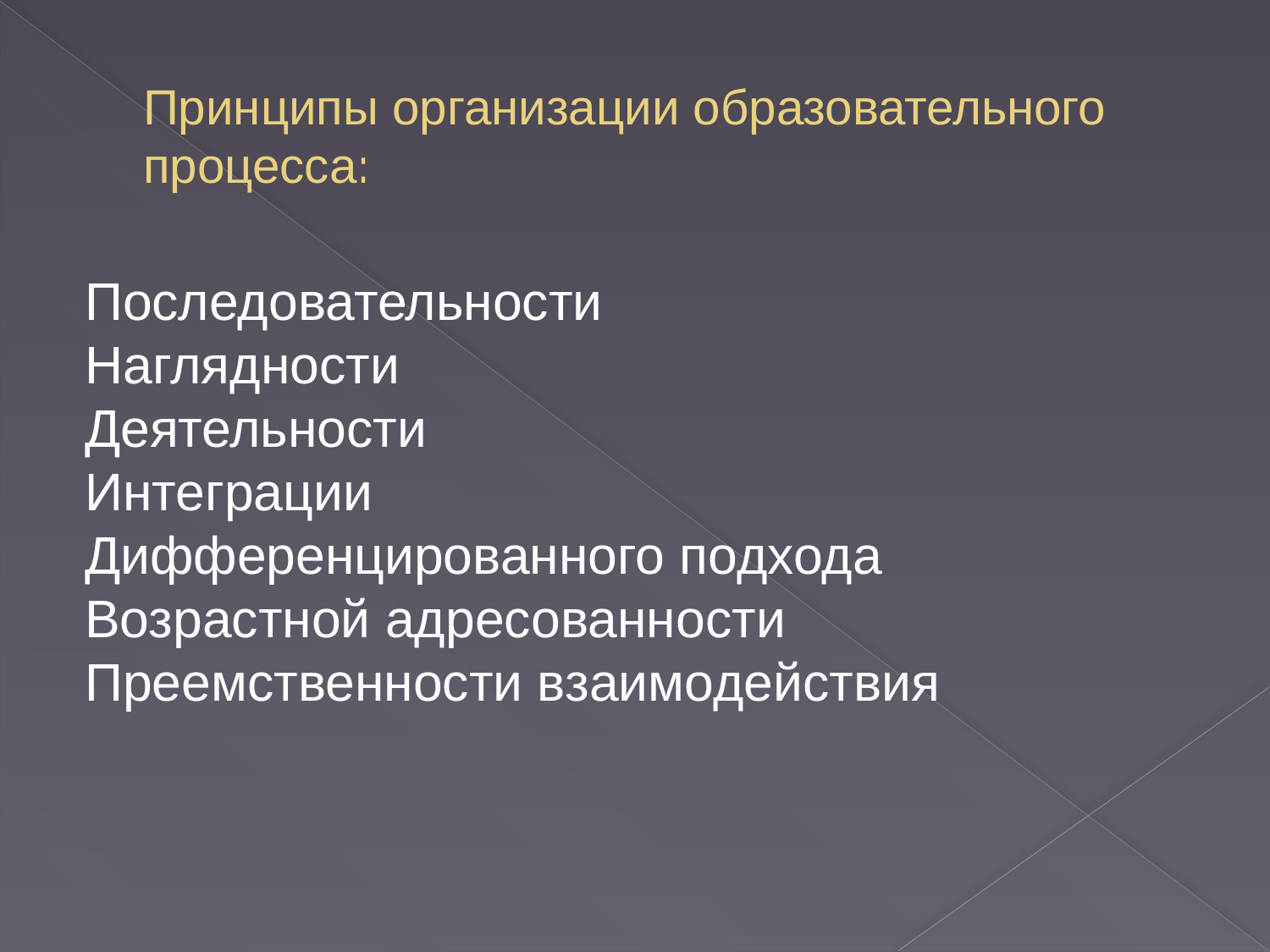

# Принципы организации образовательного процесса:
Последовательности
Наглядности
Деятельности
Интеграции
Дифференцированного подхода
Возрастной адресованности Преемственности взаимодействия